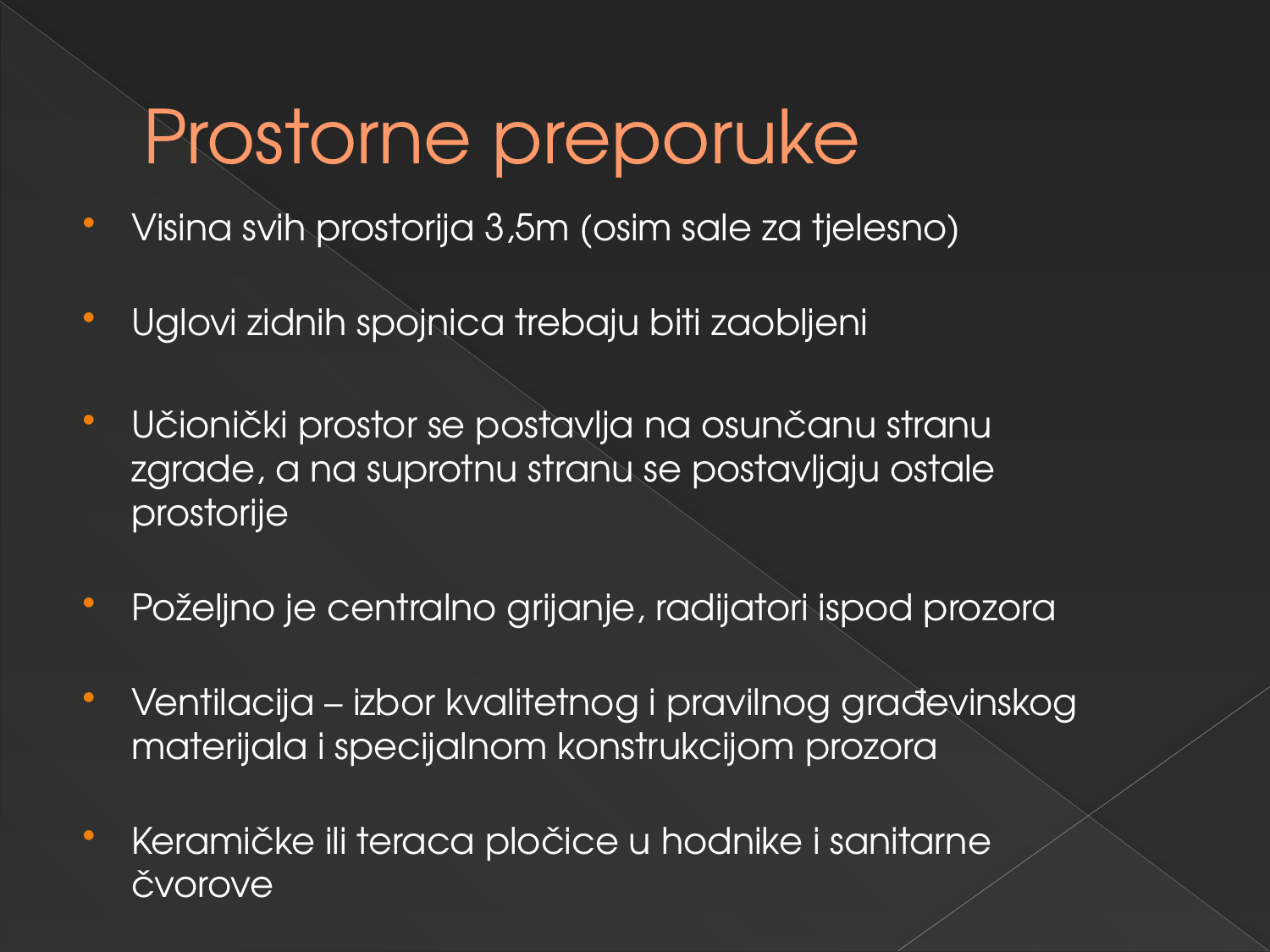

# Prostorne preporuke
Visina svih prostorija 3,5m (osim sale za tjelesno)
Uglovi zidnih spojnica trebaju biti zaobljeni

Učionički prostor se postavlja na osunčanu stranu zgrade, a na suprotnu stranu se postavljaju ostale prostorije
Poželjno je centralno grijanje, radijatori ispod prozora
Ventilacija – izbor kvalitetnog i pravilnog građevinskog materijala i specijalnom konstrukcijom prozora
Keramičke ili teraca pločice u hodnike i sanitarne čvorove